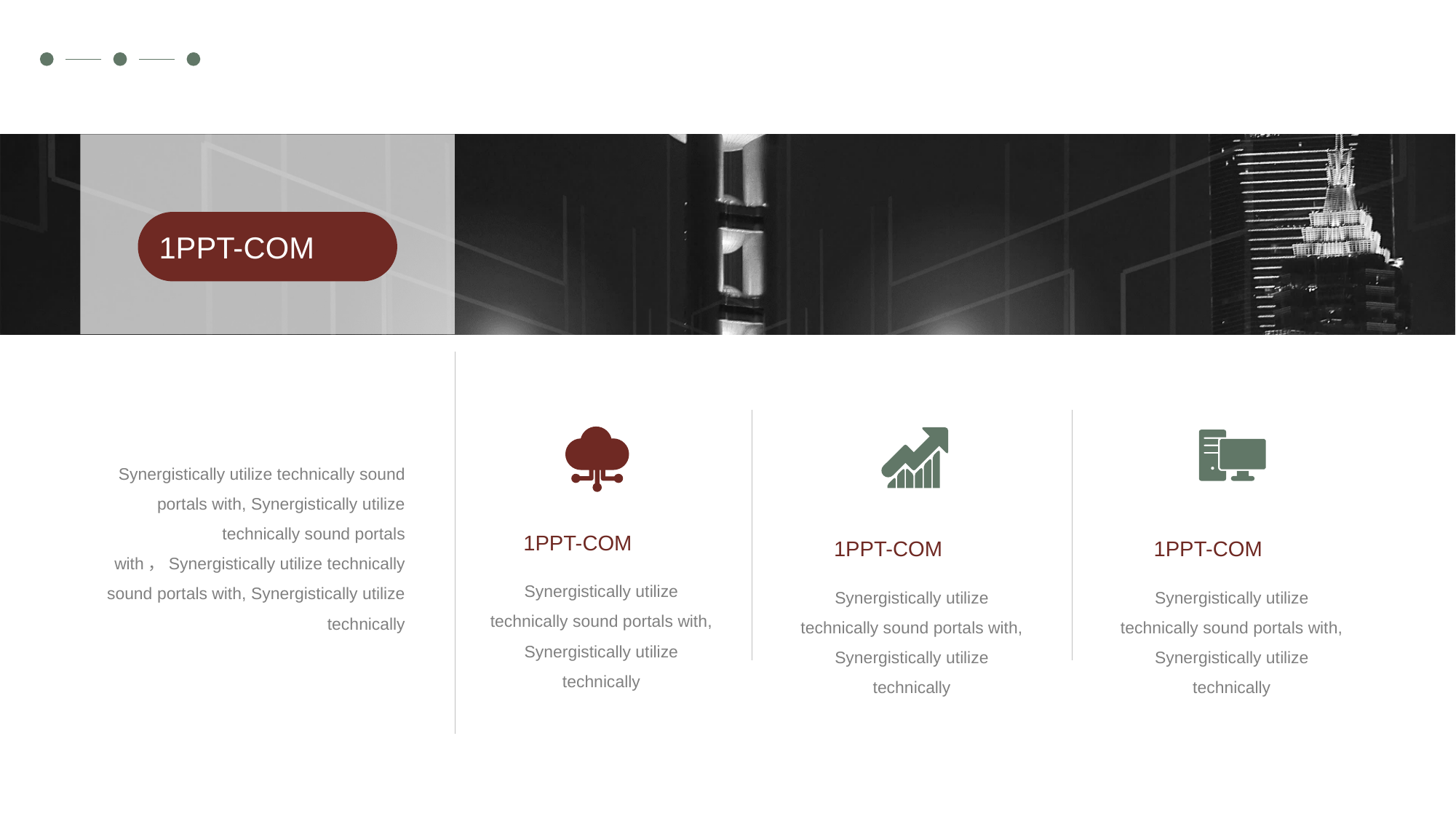

1PPT-COM

Synergistically utilize technically sound portals with, Synergistically utilize technically sound portals with，Synergistically utilize technically sound portals with, Synergistically utilize technically
1PPT-COM
1PPT-COM
1PPT-COM
Synergistically utilize technically sound portals with, Synergistically utilize technically
Synergistically utilize technically sound portals with, Synergistically utilize technically
Synergistically utilize technically sound portals with, Synergistically utilize technically